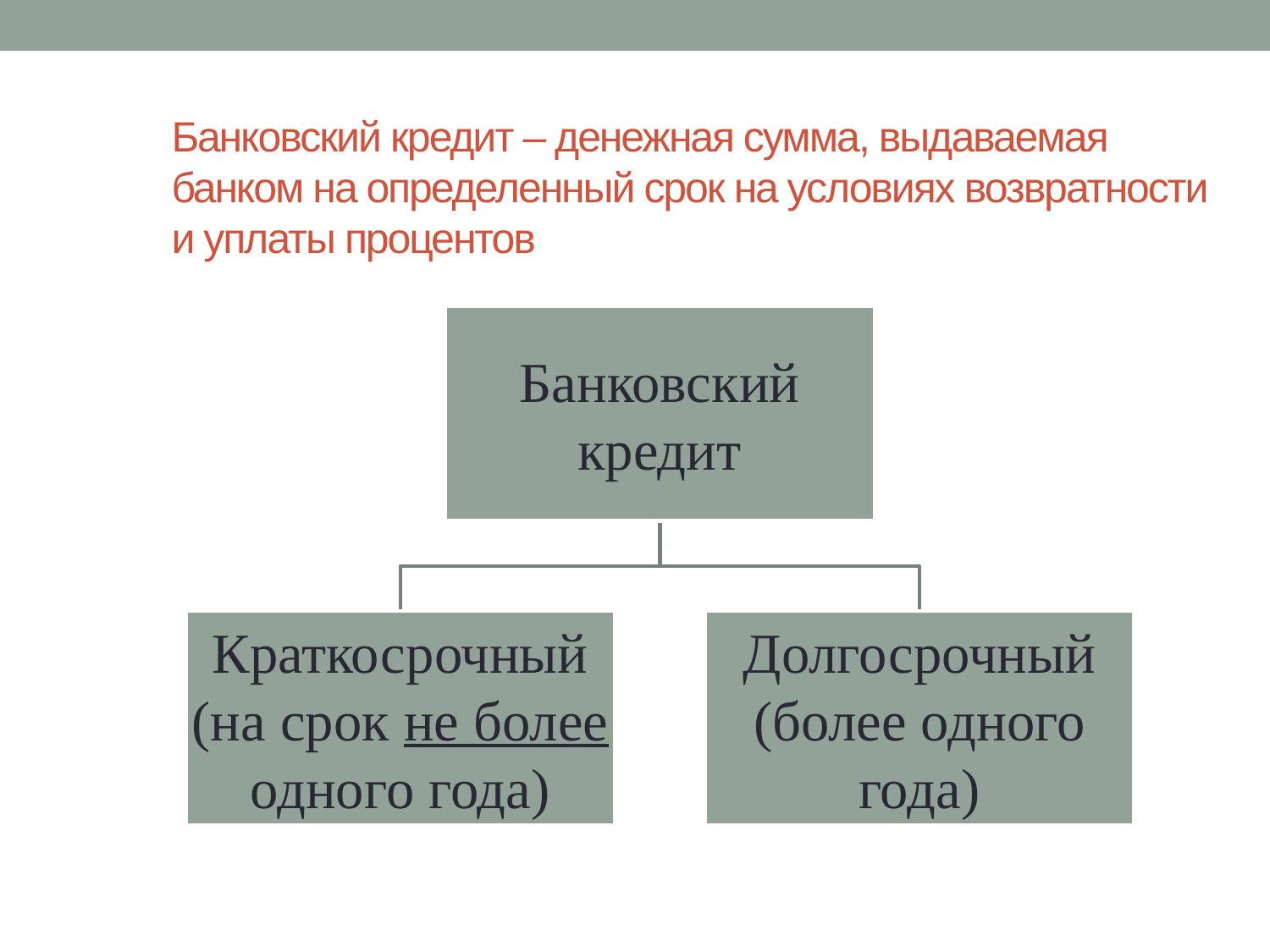

# Банковский кредит – денежная сумма, выдаваемая банком на определенный срок на условиях возвратности и уплаты процентов
Банковский
кредит
Краткосрочный
(на срок не более
одного года)
Долгосрочный
(более одного
года)